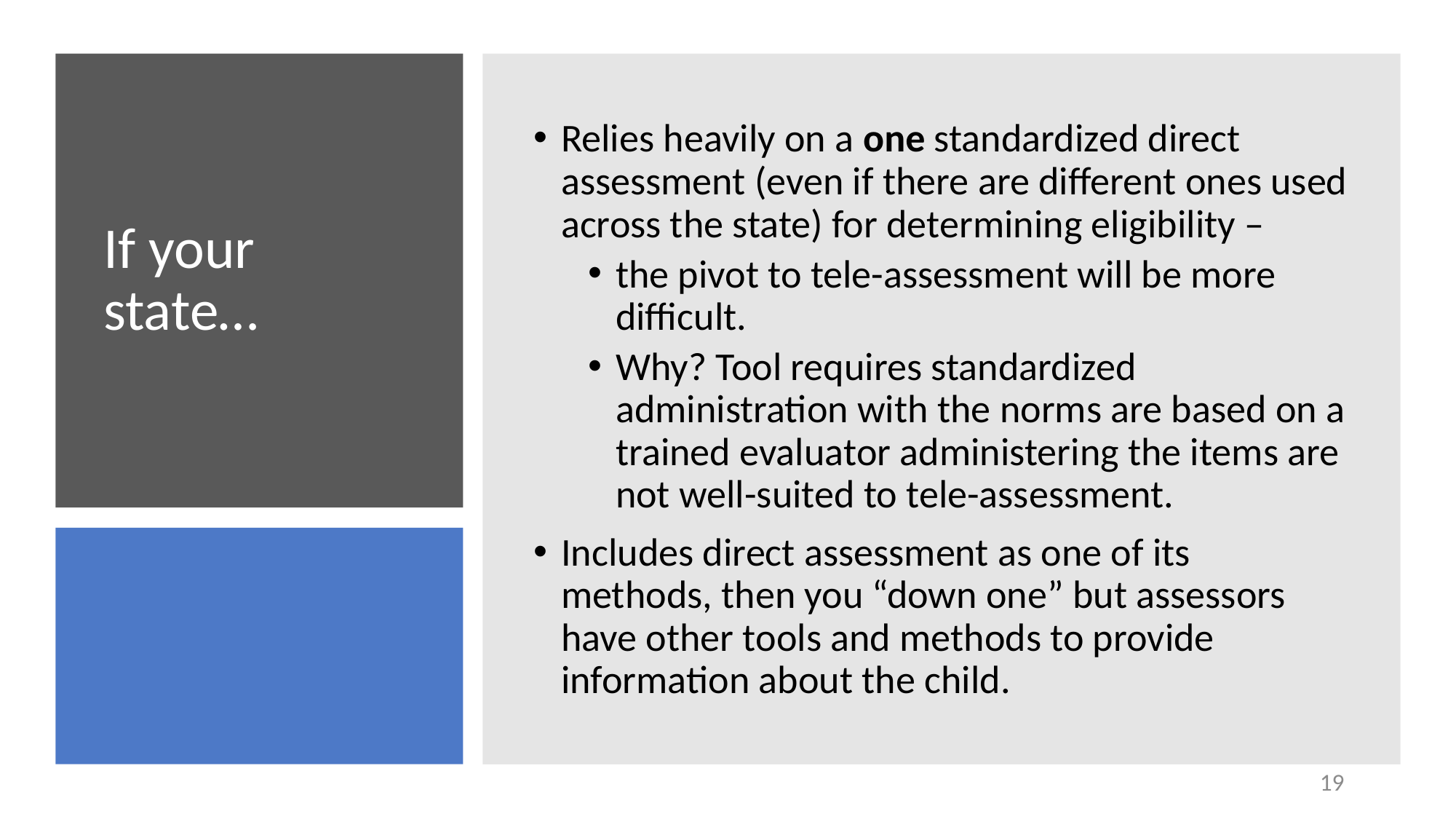

Relies heavily on a one standardized direct assessment (even if there are different ones used across the state) for determining eligibility –
the pivot to tele-assessment will be more difficult.
Why? Tool requires standardized administration with the norms are based on a trained evaluator administering the items are not well-suited to tele-assessment.
Includes direct assessment as one of its methods, then you “down one” but assessors have other tools and methods to provide information about the child.
# If your state…

19